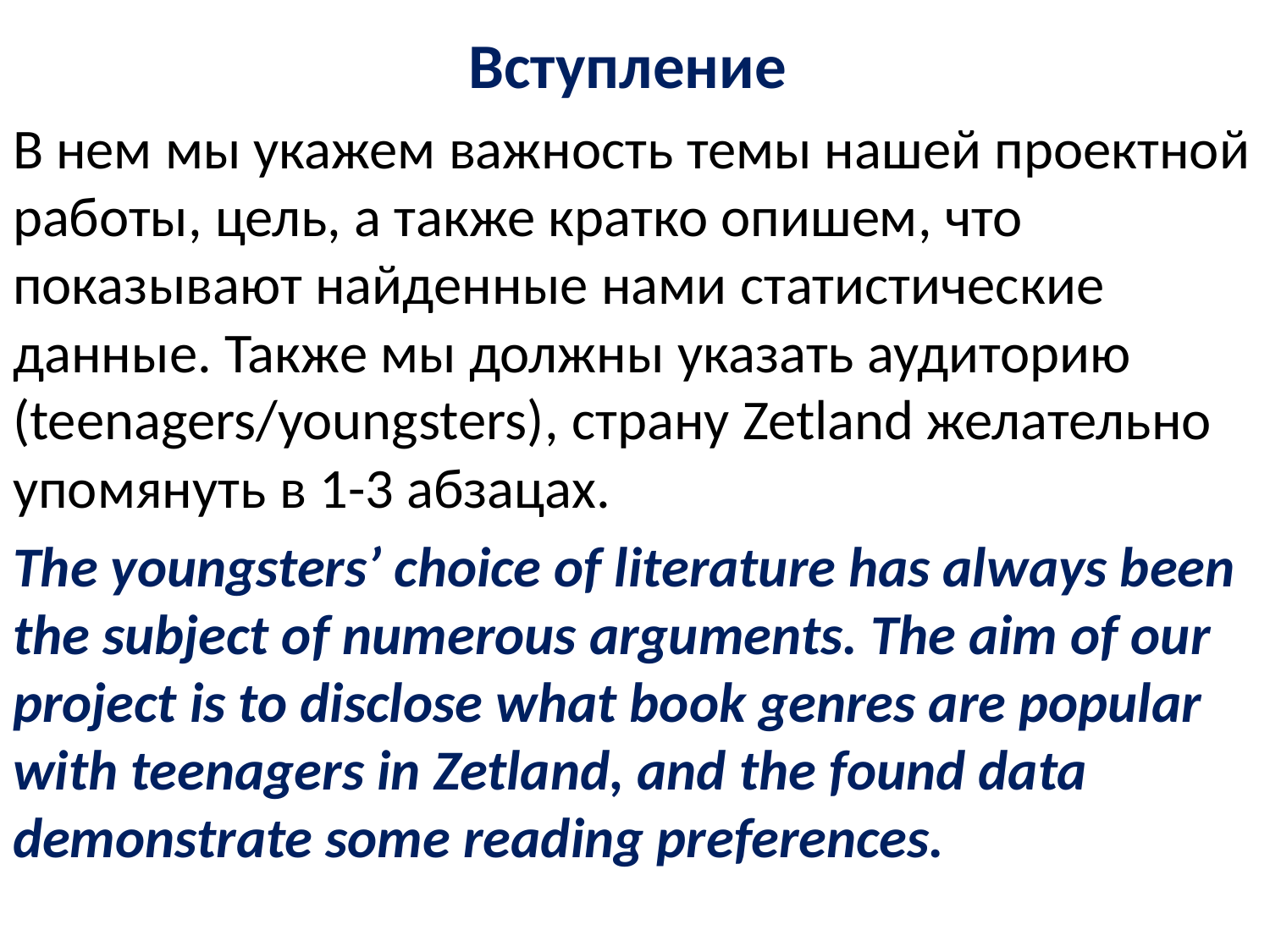

# Вступление
В нем мы укажем важность темы нашей проектной работы, цель, а также кратко опишем, что показывают найденные нами статистические данные. Также мы должны указать аудиторию (teenagers/youngsters), страну Zetland желательно упомянуть в 1-3 абзацах.
The youngsters’ choice of literature has always been the subject of numerous arguments. The aim of our project is to disclose what book genres are popular with teenagers in Zetland, and the found data demonstrate some reading preferences.